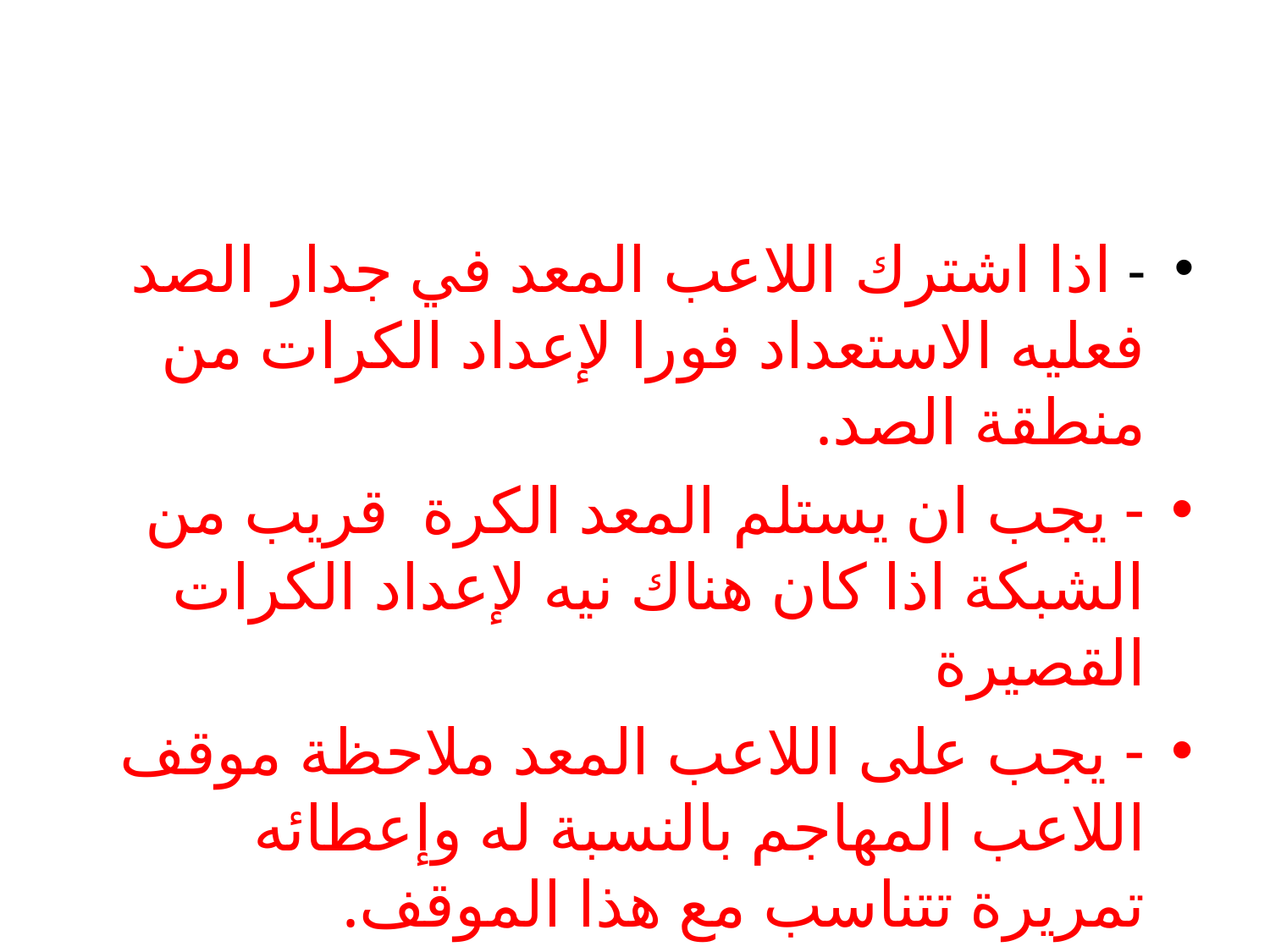

#
- اذا اشترك اللاعب المعد في جدار الصد فعليه الاستعداد فورا لإعداد الكرات من منطقة الصد.
- يجب ان يستلم المعد الكرة  قريب من الشبكة اذا كان هناك نيه لإعداد الكرات القصيرة
- يجب على اللاعب المعد ملاحظة موقف اللاعب المهاجم بالنسبة له وإعطائه تمريرة تتناسب مع هذا الموقف.